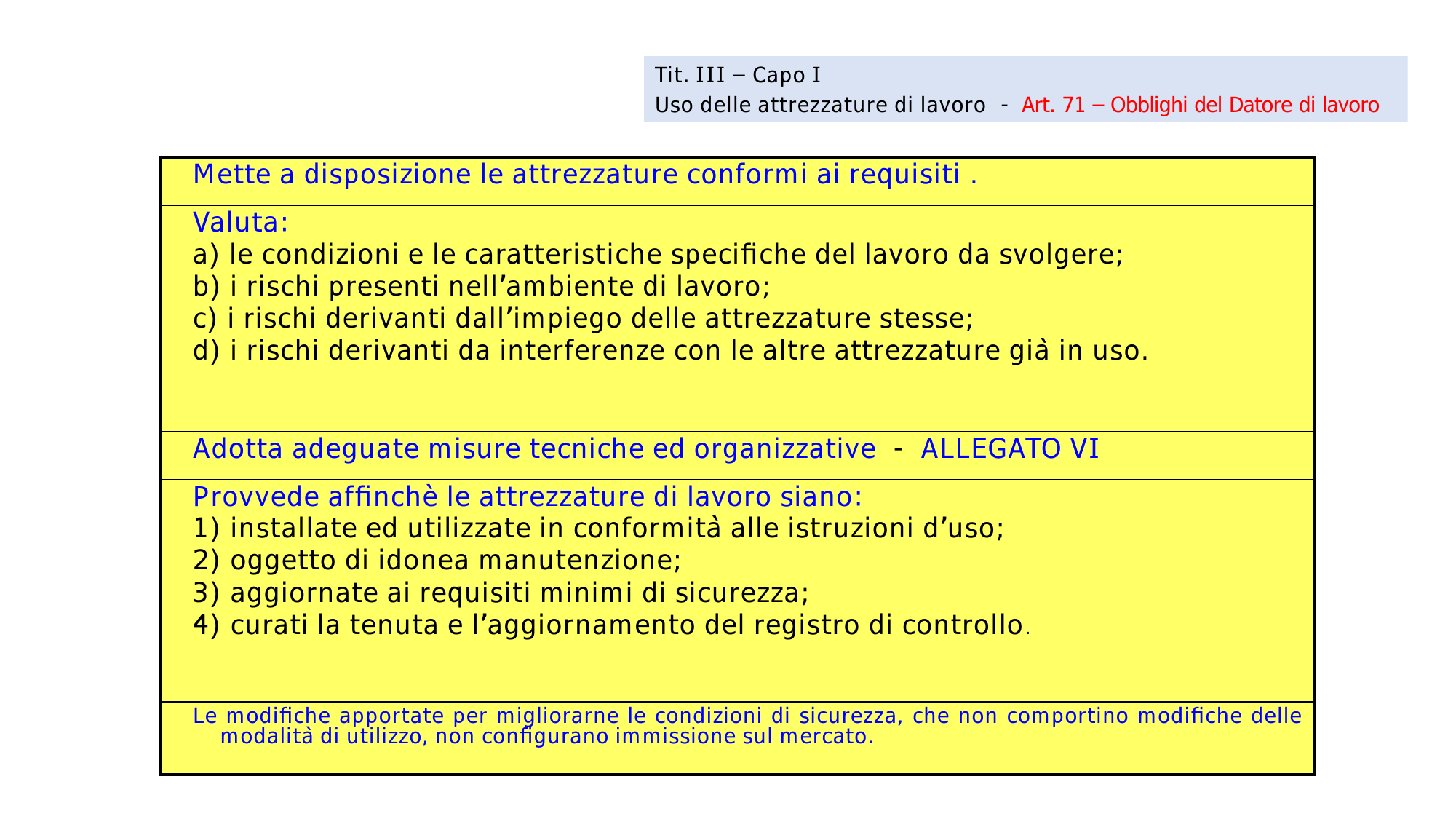

Tit. III – Capo I
Uso delle attrezzature di lavoro  -  Art. 71 – Obblighi del Datore di lavoro
| Mette a disposizione le attrezzature conformi ai requisiti . |
| --- |
| Valuta: a) le condizioni e le caratteristiche specifiche del lavoro da svolgere; b) i rischi presenti nell’ambiente di lavoro; c) i rischi derivanti dall’impiego delle attrezzature stesse; d) i rischi derivanti da interferenze con le altre attrezzature già in uso. |
| Adotta adeguate misure tecniche ed organizzative - ALLEGATO VI |
| Provvede affinchè le attrezzature di lavoro siano: installate ed utilizzate in conformità alle istruzioni d’uso; oggetto di idonea manutenzione; aggiornate ai requisiti minimi di sicurezza; curati la tenuta e l’aggiornamento del registro di controllo. |
| Le modifiche apportate per migliorarne le condizioni di sicurezza, che non comportino modifiche delle modalità di utilizzo, non configurano immissione sul mercato. |